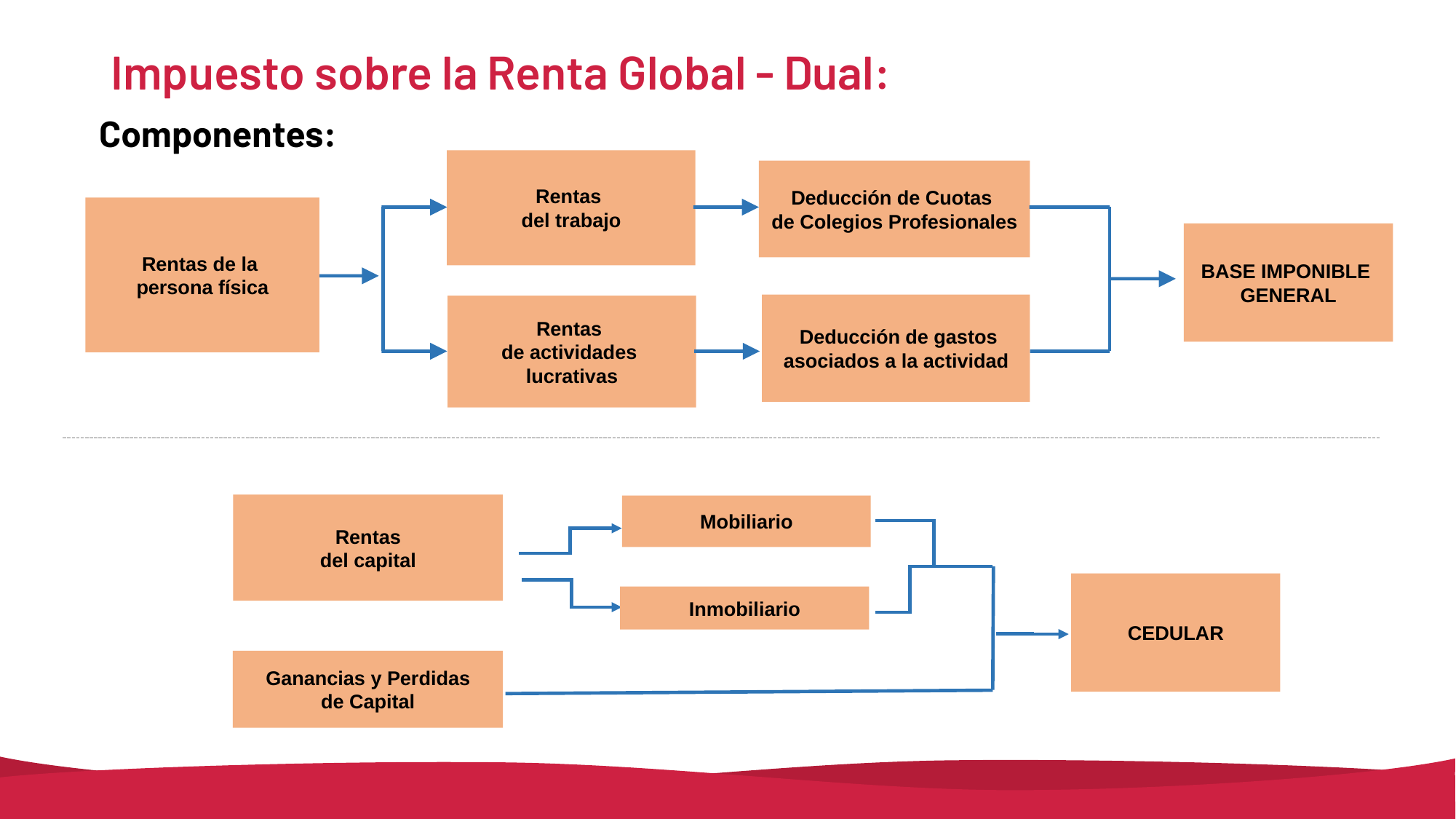

# Impuesto sobre la Renta Global - Dual:
Componentes:

Rentas
del trabajo
Deducción de Cuotas
de Colegios Profesionales
Rentas de la
persona física

BASE IMPONIBLE
GENERAL

 Deducción de gastos
asociados a la actividad

Rentas
de actividades
lucrativas

Rentas
del capital

Mobiliario

CEDULAR

Inmobiliario

Ganancias y Perdidas
de Capital